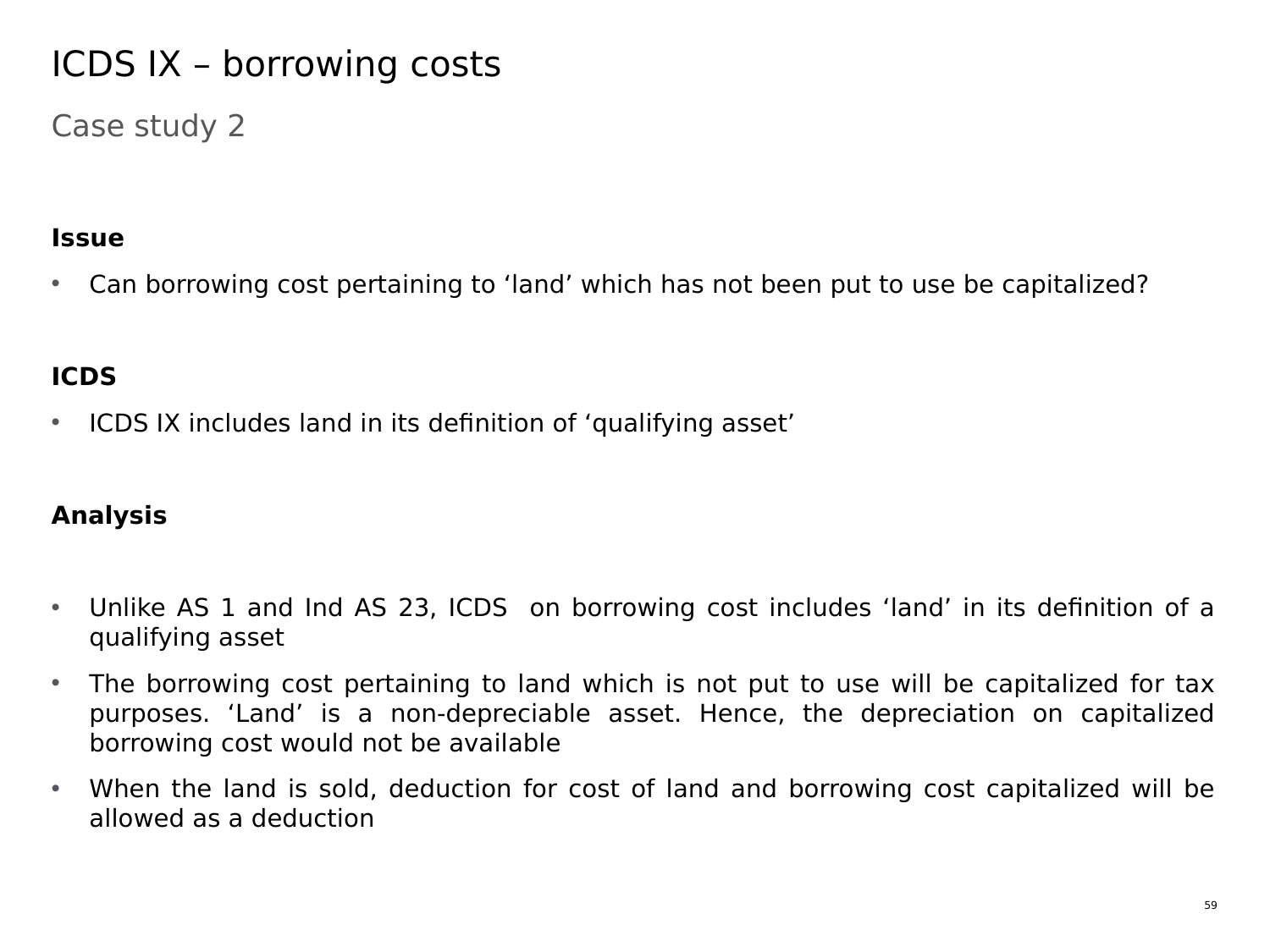

# ICDS IX – borrowing costs
Case study 2
Issue
Can borrowing cost pertaining to ‘land’ which has not been put to use be capitalized?

ICDS
ICDS IX includes land in its definition of ‘qualifying asset’

Analysis

Unlike AS 1 and Ind AS 23, ICDS  on borrowing cost includes ‘land’ in its definition of a qualifying asset
The borrowing cost pertaining to land which is not put to use will be capitalized for tax purposes. ‘Land’ is a non-depreciable asset. Hence, the depreciation on capitalized borrowing cost would not be available
When the land is sold, deduction for cost of land and borrowing cost capitalized will be allowed as a deduction